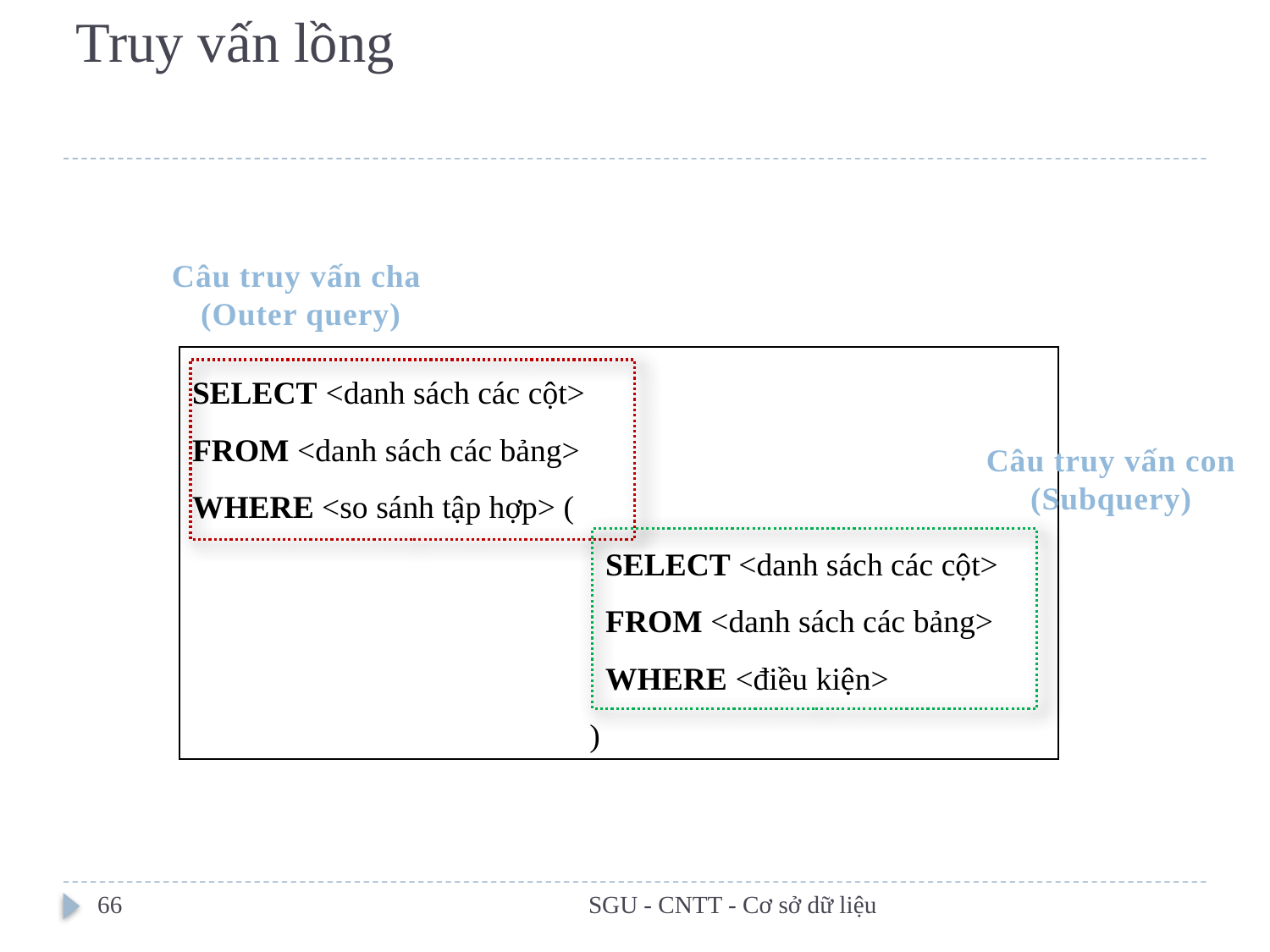

# Truy vấn lồng

Câu truy vấn cha
 (Outer query)
SELECT <danh sách các cột>
FROM <danh sách các bảng>
WHERE <so sánh tập hợp> (
			    SELECT <danh sách các cột>
		    	    FROM <danh sách các bảng>
			    WHERE <điều kiện>
			  )

Câu truy vấn con (Subquery)

66
SGU - CNTT - Cơ sở dữ liệu